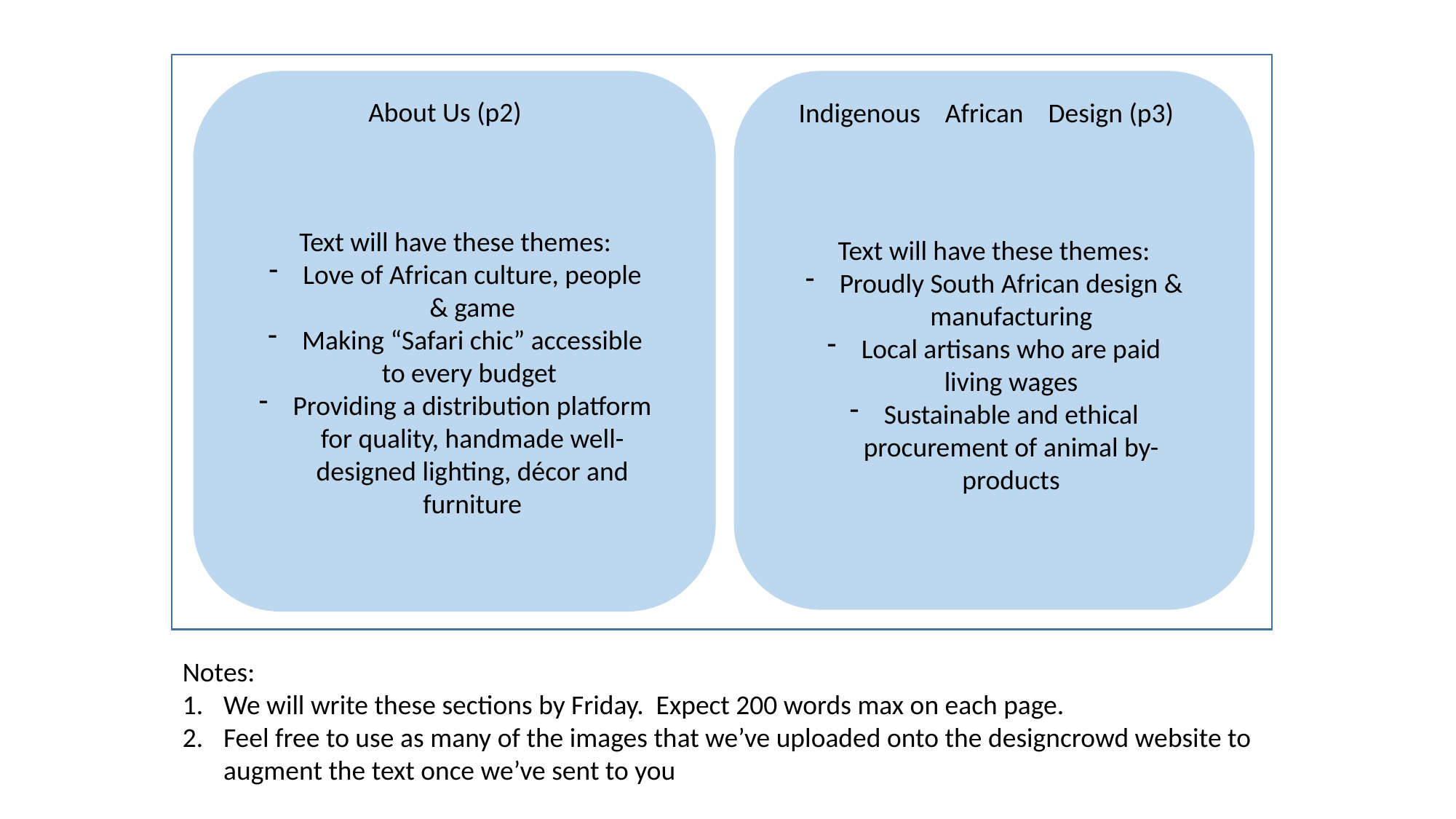

About Us (p2)
Indigenous    African    Design (p3)
Text will have these themes:
Love of African culture, people & game
Making “Safari chic” accessible to every budget
Providing a distribution platform for quality, handmade well-designed lighting, décor and furniture
Text will have these themes:
Proudly South African design & manufacturing
Local artisans who are paid living wages
Sustainable and ethical procurement of animal by-products
Notes:
We will write these sections by Friday.  Expect 200 words max on each page.
Feel free to use as many of the images that we’ve uploaded onto the designcrowd website to augment the text once we’ve sent to you